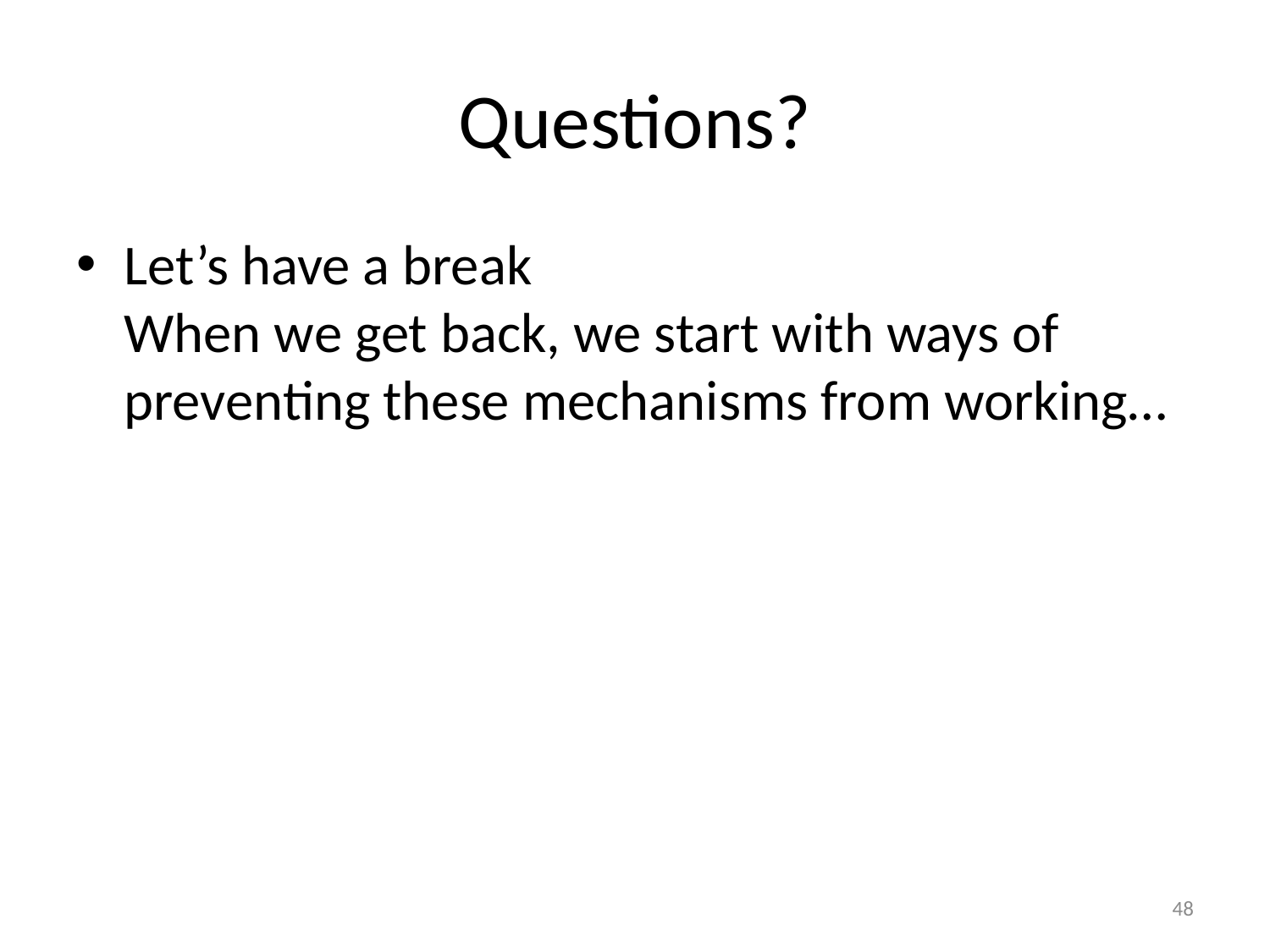

# Questions?
Let’s have a break
When we get back, we start with ways of preventing these mechanisms from working…
48